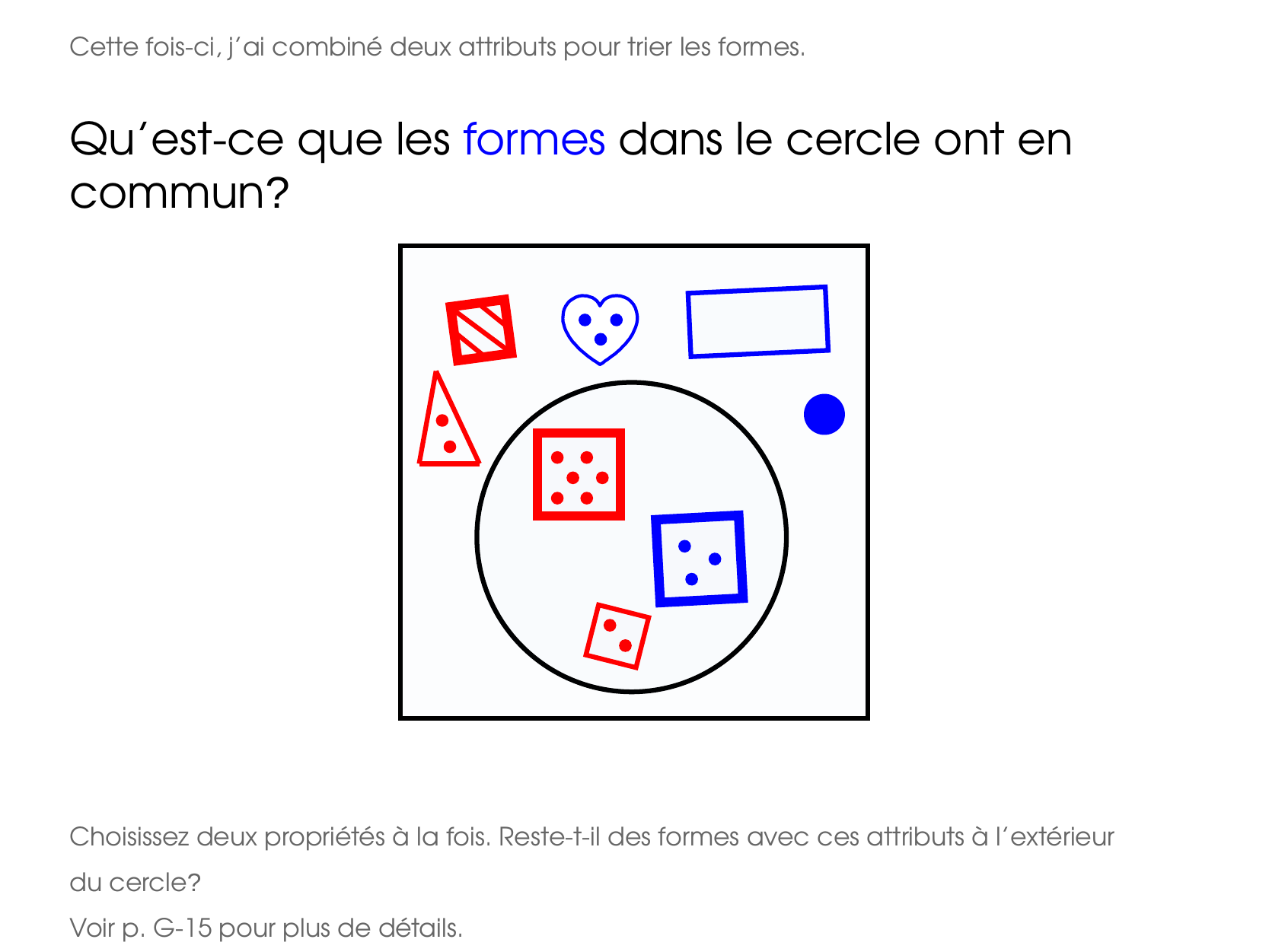

Cette fois-ci, j’ai combiné deux attributs pour trier les formes.
Qu’est-ce que les formes dans le cercle ont en commun?

Choisissez deux propriétés à la fois. Reste-t-il des formes avec ces attributs à l’extérieur du cercle?
Voir p. G-15 pour plus de détails.